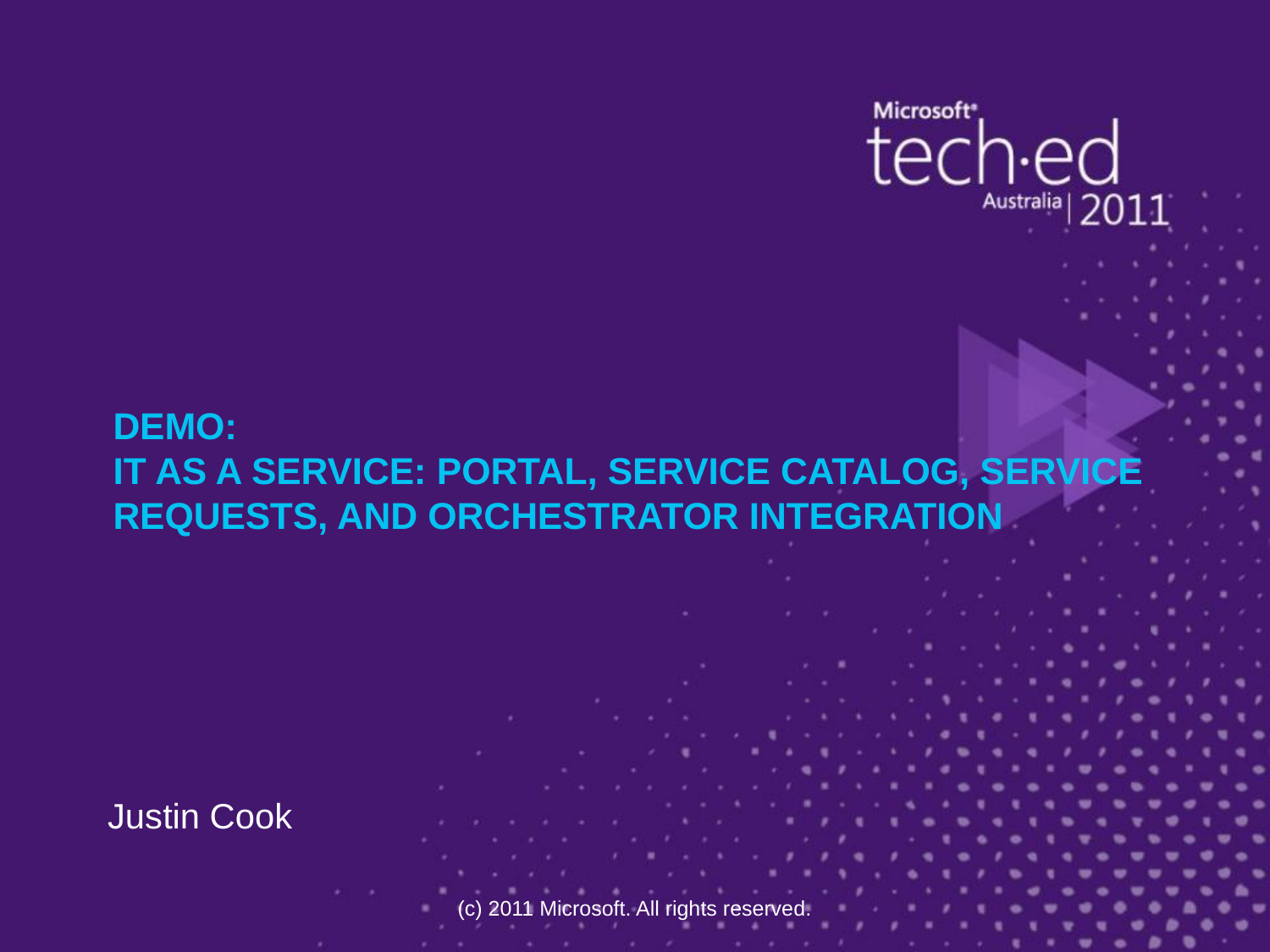

# Demo: IT as a Service: Portal, Service Catalog, Service Requests, AND Orchestrator Integration
Justin Cook
(c) 2011 Microsoft. All rights reserved.